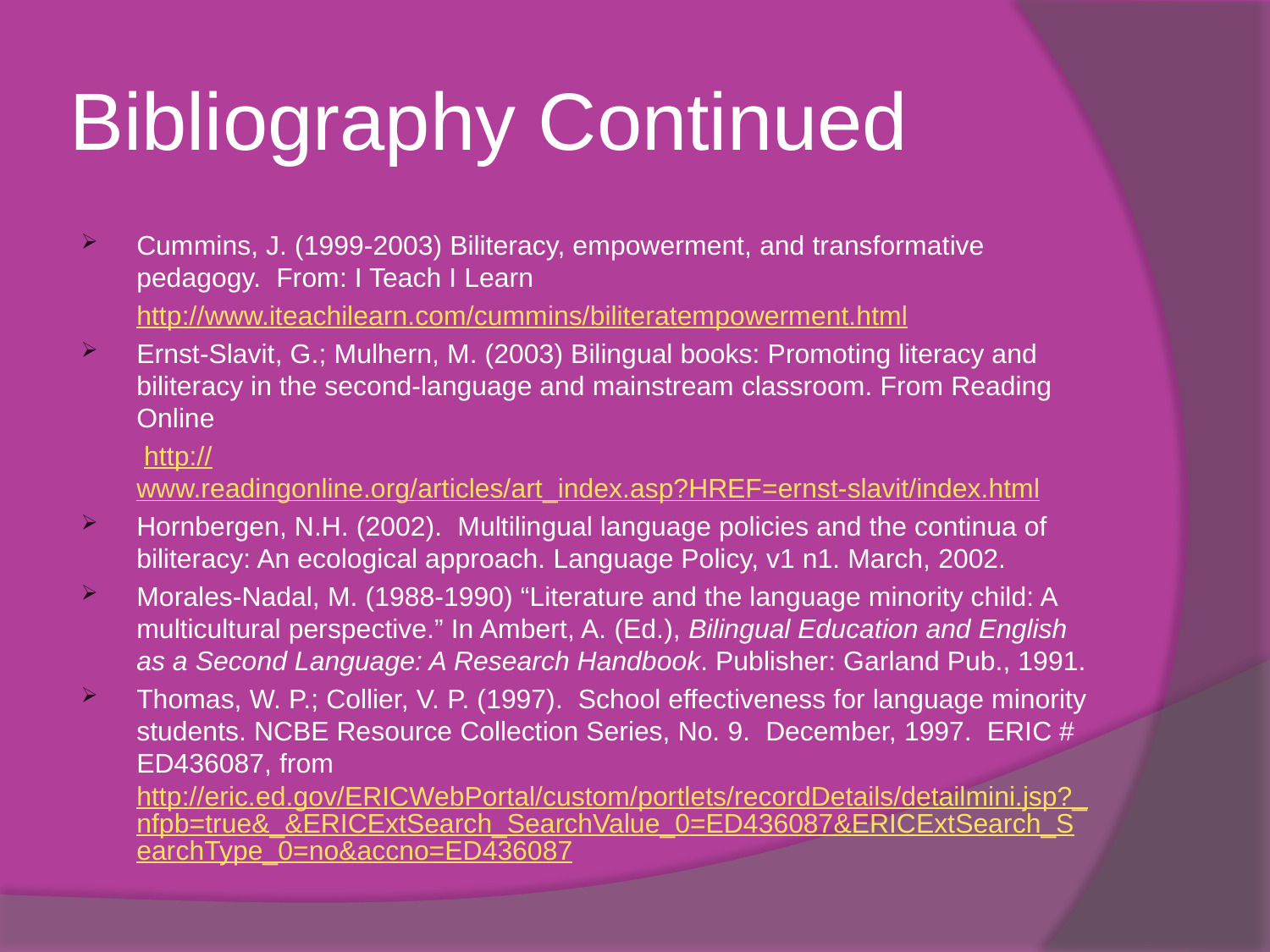

# Bibliography Continued
Cummins, J. (1999-2003) Biliteracy, empowerment, and transformative pedagogy.  From: I Teach I Learn
	http://www.iteachilearn.com/cummins/biliteratempowerment.html
Ernst-Slavit, G.; Mulhern, M. (2003) Bilingual books: Promoting literacy and biliteracy in the second-language and mainstream classroom. From Reading Online
	 http://www.readingonline.org/articles/art_index.asp?HREF=ernst-slavit/index.html
Hornbergen, N.H. (2002).  Multilingual language policies and the continua of biliteracy: An ecological approach. Language Policy, v1 n1. March, 2002.
Morales-Nadal, M. (1988-1990) “Literature and the language minority child: A multicultural perspective.” In Ambert, A. (Ed.), Bilingual Education and English as a Second Language: A Research Handbook. Publisher: Garland Pub., 1991.
Thomas, W. P.; Collier, V. P. (1997).  School effectiveness for language minority students. NCBE Resource Collection Series, No. 9.  December, 1997.  ERIC # ED436087, from http://eric.ed.gov/ERICWebPortal/custom/portlets/recordDetails/detailmini.jsp?_nfpb=true&_&ERICExtSearch_SearchValue_0=ED436087&ERICExtSearch_SearchType_0=no&accno=ED436087